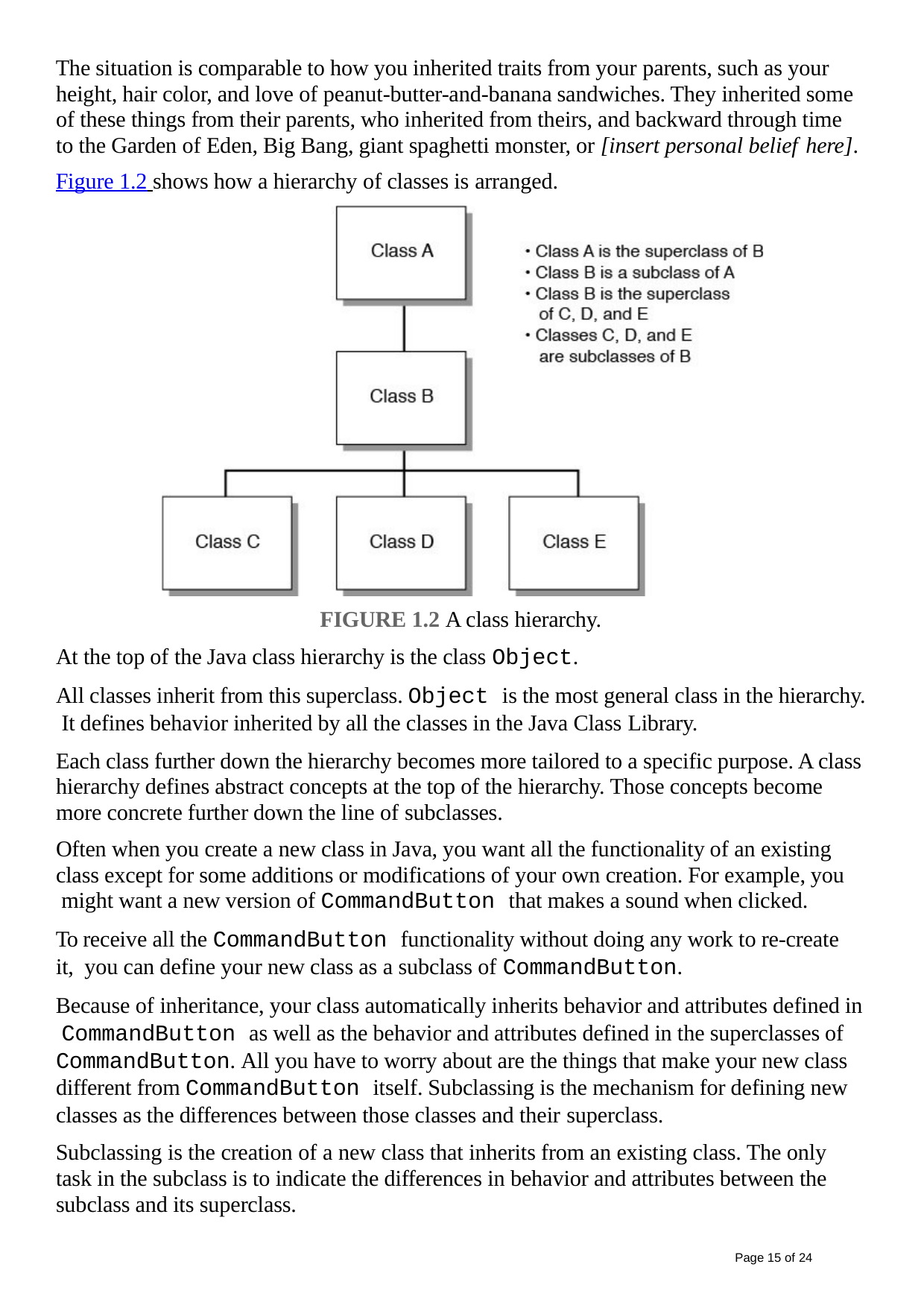

The situation is comparable to how you inherited traits from your parents, such as your  height, hair color, and love of peanut-butter-and-banana sandwiches. They inherited some  of these things from their parents, who inherited from theirs, and backward through time  to the Garden of Eden, Big Bang, giant spaghetti monster, or [insert personal belief here].
Figure 1.2 shows how a hierarchy of classes is arranged.

FIGURE 1.2 A class hierarchy.
At the top of the Java class hierarchy is the class Object.
All classes inherit from this superclass. Object is the most general class in the hierarchy.  It defines behavior inherited by all the classes in the Java Class Library.
Each class further down the hierarchy becomes more tailored to a specific purpose. A class  hierarchy defines abstract concepts at the top of the hierarchy. Those concepts become  more concrete further down the line of subclasses.
Often when you create a new class in Java, you want all the functionality of an existing  class except for some additions or modifications of your own creation. For example, you  might want a new version of CommandButton that makes a sound when clicked.
To receive all the CommandButton functionality without doing any work to re-create it,  you can define your new class as a subclass of CommandButton.
Because of inheritance, your class automatically inherits behavior and attributes defined in  CommandButton as well as the behavior and attributes defined in the superclasses of  CommandButton. All you have to worry about are the things that make your new class  different from CommandButton itself. Subclassing is the mechanism for defining new  classes as the differences between those classes and their superclass.
Subclassing is the creation of a new class that inherits from an existing class. The only  task in the subclass is to indicate the differences in behavior and attributes between the  subclass and its superclass.
Page 15 of 24